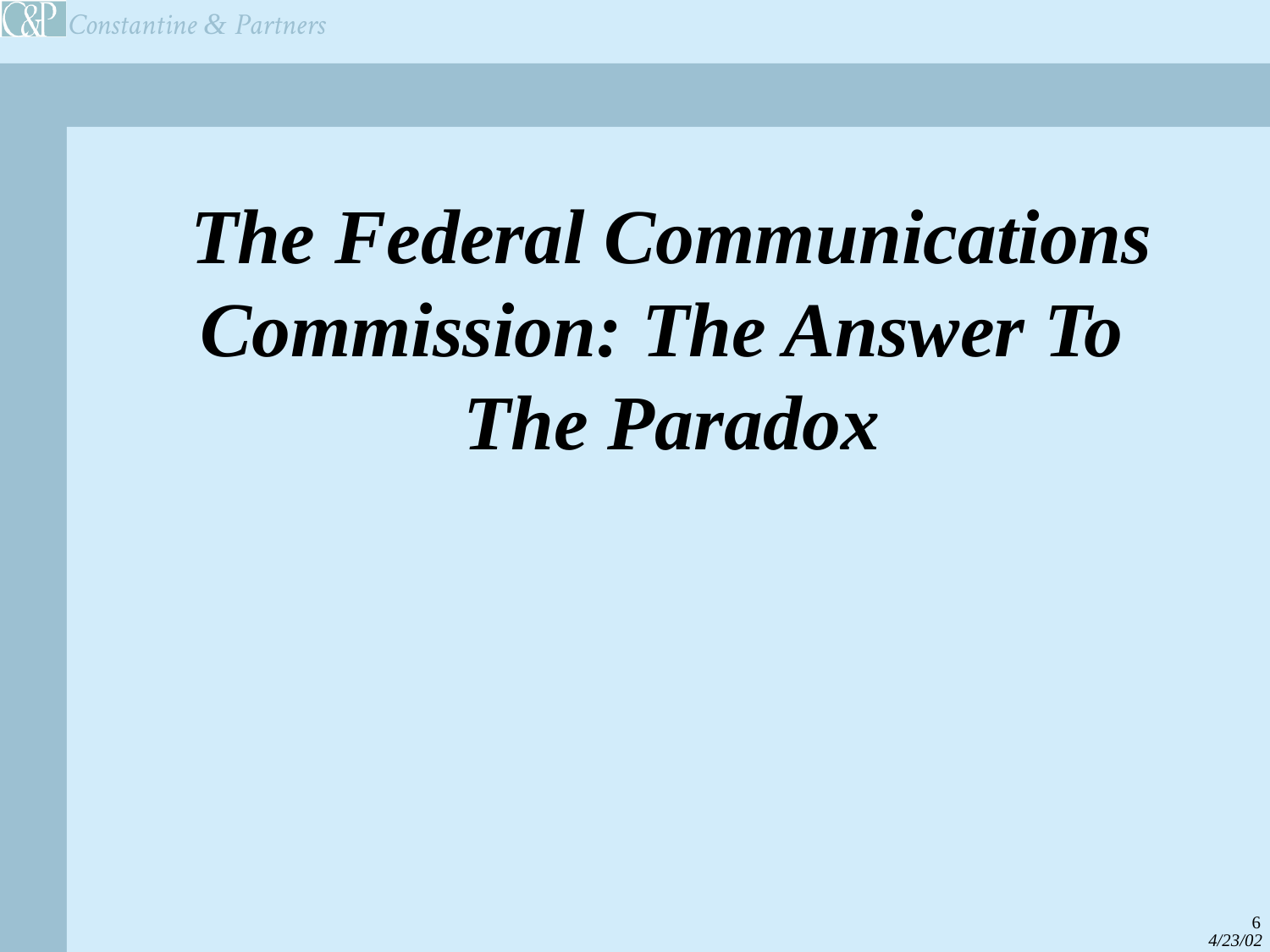

# The Federal Communications Commission: The Answer To The Paradox